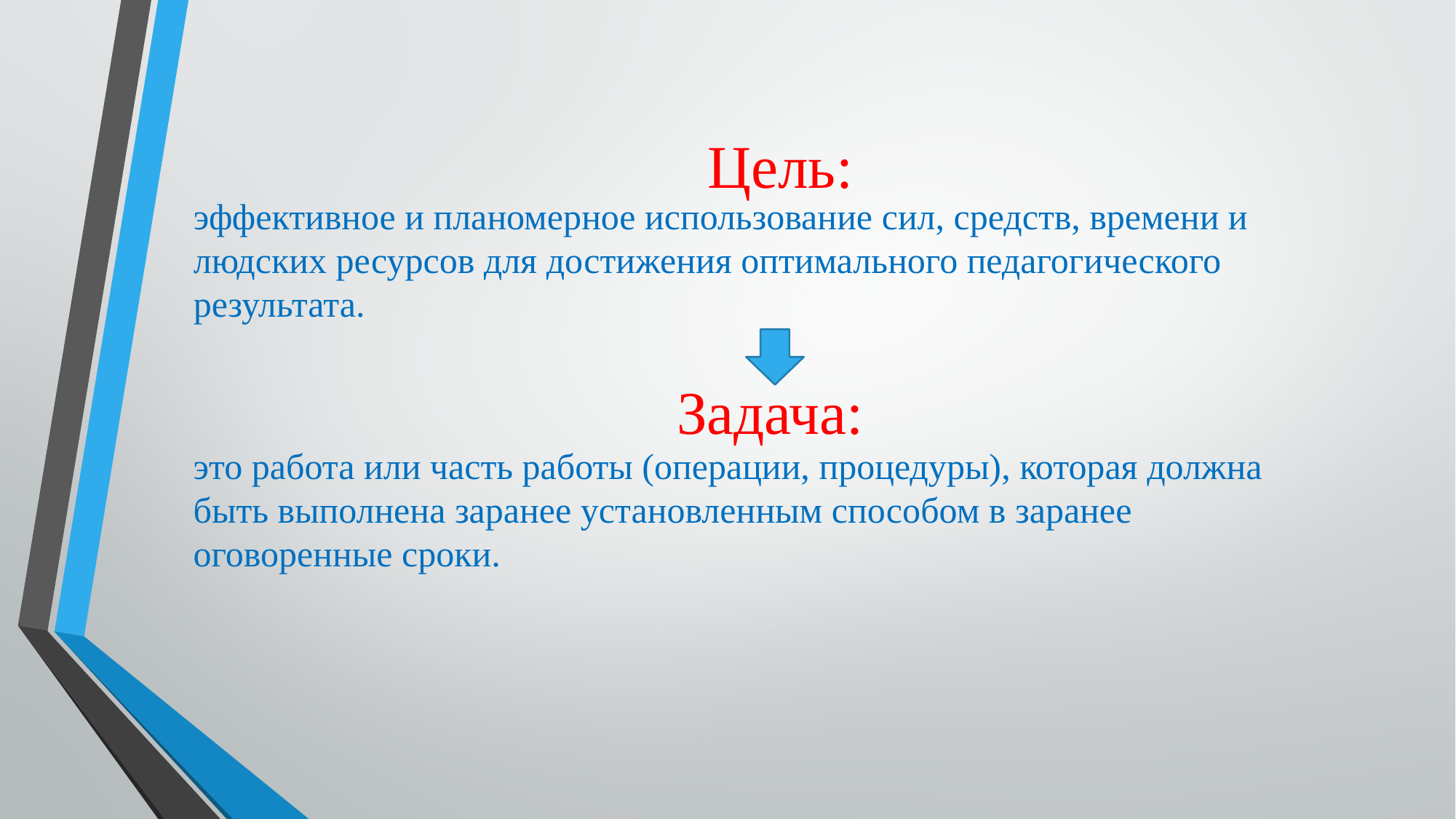

# Цель:
эффективное и планомерное использование сил, средств, времени и людских ресурсов для достижения оптимального педагогического результата.

Задача:
это работа или часть работы (операции, процедуры), которая должна быть выполнена заранее установленным способом в заранее оговоренные сроки.